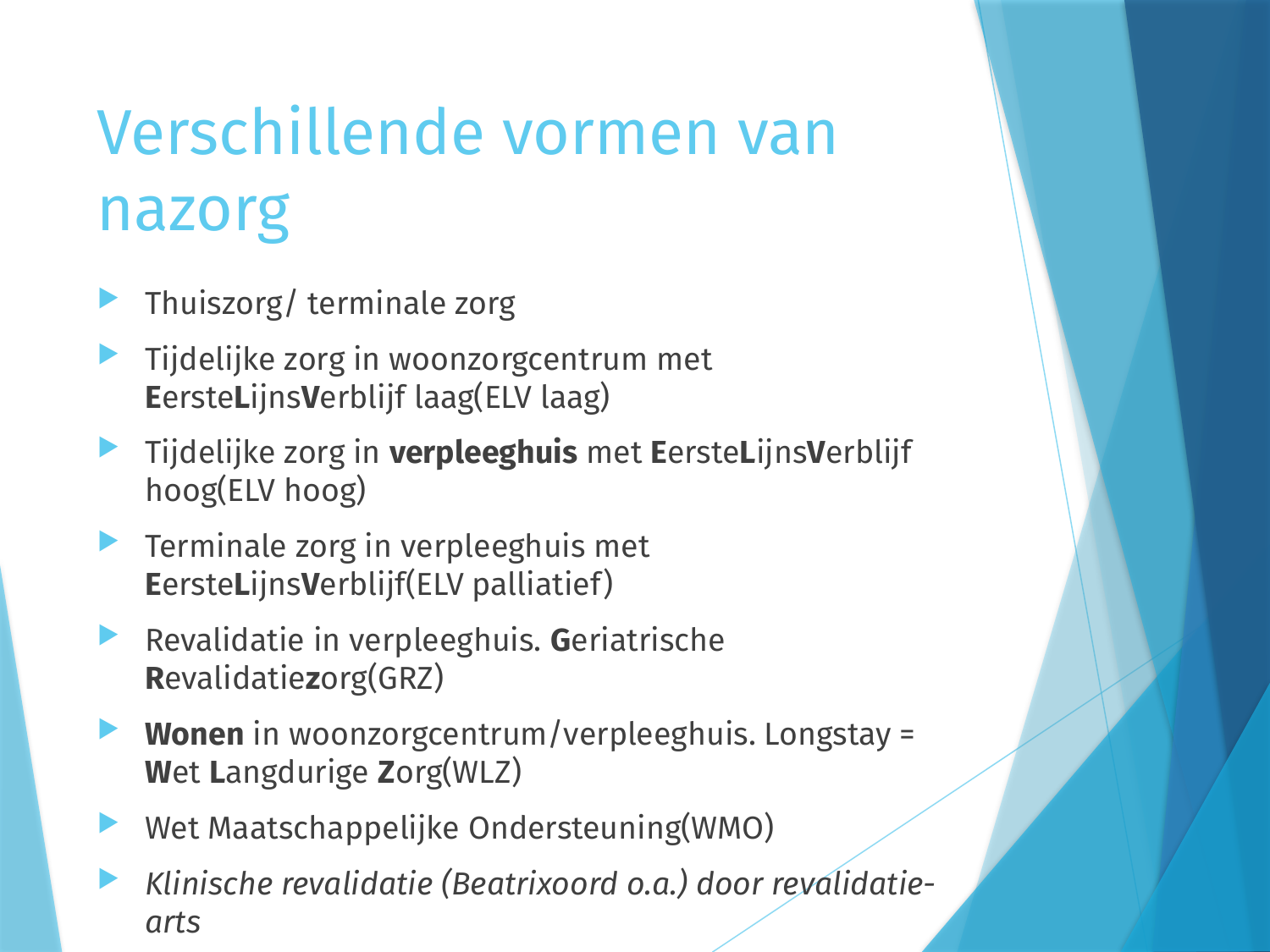

# Verschillende vormen van nazorg
Thuiszorg/ terminale zorg
Tijdelijke zorg in woonzorgcentrum met EersteLijnsVerblijf laag(ELV laag)
Tijdelijke zorg in verpleeghuis met EersteLijnsVerblijf hoog(ELV hoog)
Terminale zorg in verpleeghuis met EersteLijnsVerblijf(ELV palliatief)
Revalidatie in verpleeghuis. Geriatrische Revalidatiezorg(GRZ)
Wonen in woonzorgcentrum/verpleeghuis. Longstay = Wet Langdurige Zorg(WLZ)
Wet Maatschappelijke Ondersteuning(WMO)
Klinische revalidatie (Beatrixoord o.a.) door revalidatie-arts